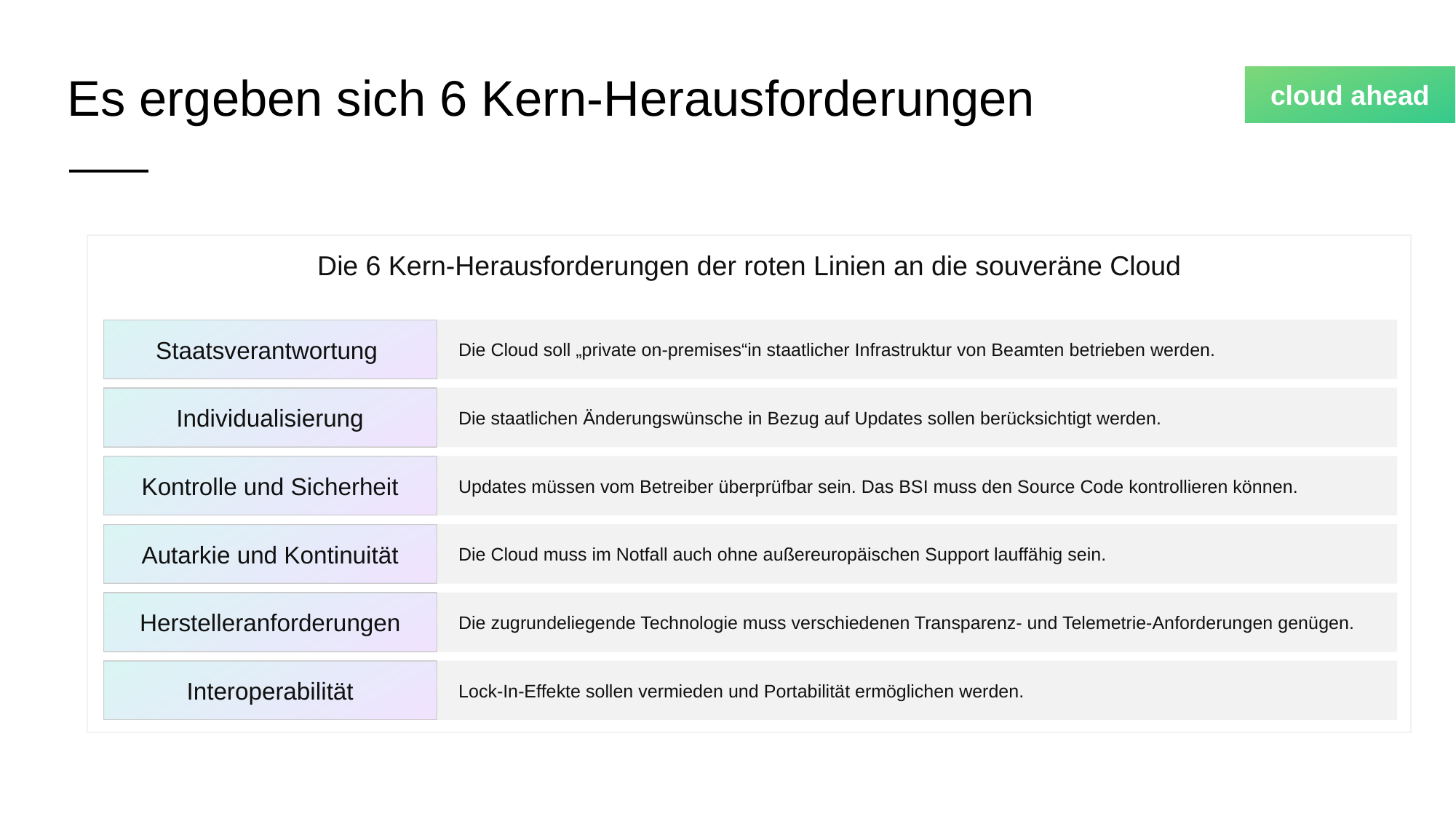

# Es ergeben sich 6 Kern-Herausforderungen
Die 6 Kern-Herausforderungen der roten Linien an die souveräne Cloud
Die Cloud soll „private on-premises“in staatlicher Infrastruktur von Beamten betrieben werden.
Die staatlichen Änderungswünsche in Bezug auf Updates sollen berücksichtigt werden.
Updates müssen vom Betreiber überprüfbar sein. Das BSI muss den Source Code kontrollieren können.
Die Cloud muss im Notfall auch ohne außereuropäischen Support lauffähig sein.
Die zugrundeliegende Technologie muss verschiedenen Transparenz- und Telemetrie-Anforderungen genügen.
Lock-In-Effekte sollen vermieden und Portabilität ermöglichen werden.
Staatsverantwortung
Individualisierung
Kontrolle und Sicherheit
Autarkie und Kontinuität
Herstelleranforderungen
Interoperabilität